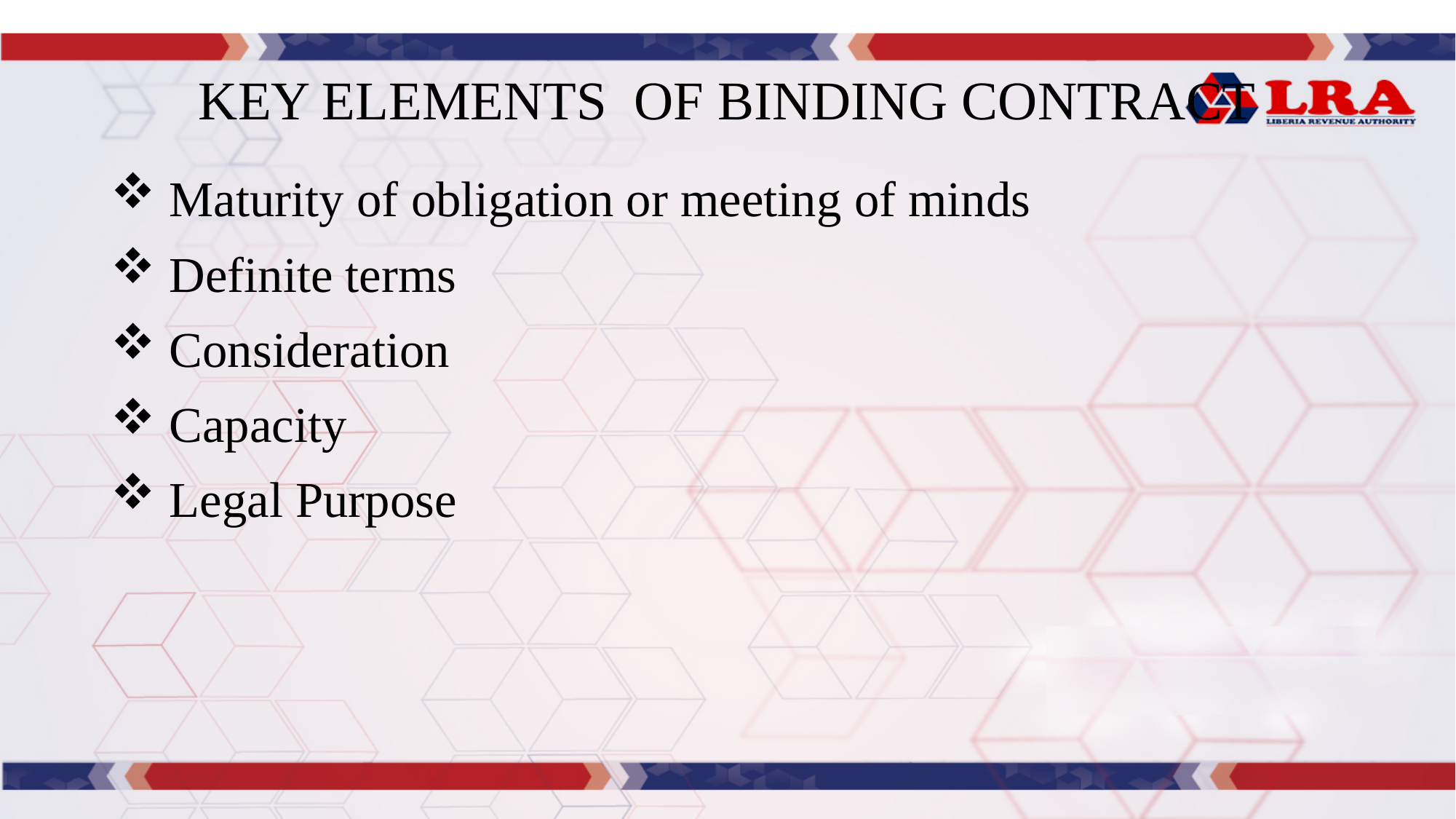

# KEY ELEMENTS  OF BINDING CONTRACT
 Maturity of obligation or meeting of minds
 Definite terms
 Consideration
 Capacity
 Legal Purpose